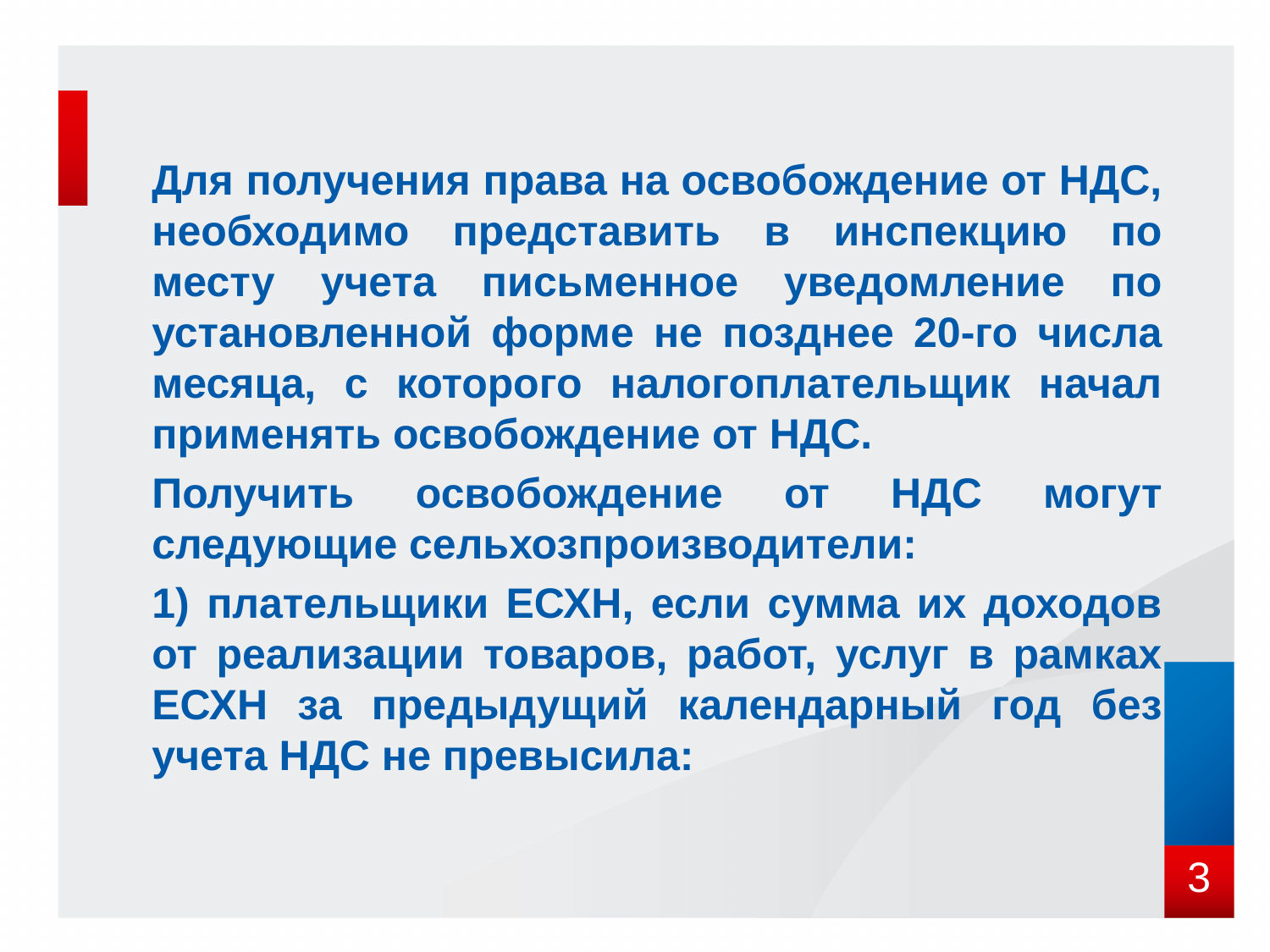

#
Для получения права на освобождение от НДС, необходимо представить в инспекцию по месту учета письменное уведомление по установленной форме не позднее 20-го числа месяца, с которого налогоплательщик начал применять освобождение от НДС.
Получить освобождение от НДС могут следующие сельхозпроизводители:
1) плательщики ЕСХН, если сумма их доходов от реализации товаров, работ, услуг в рамках ЕСХН за предыдущий календарный год без учета НДС не превысила:

3